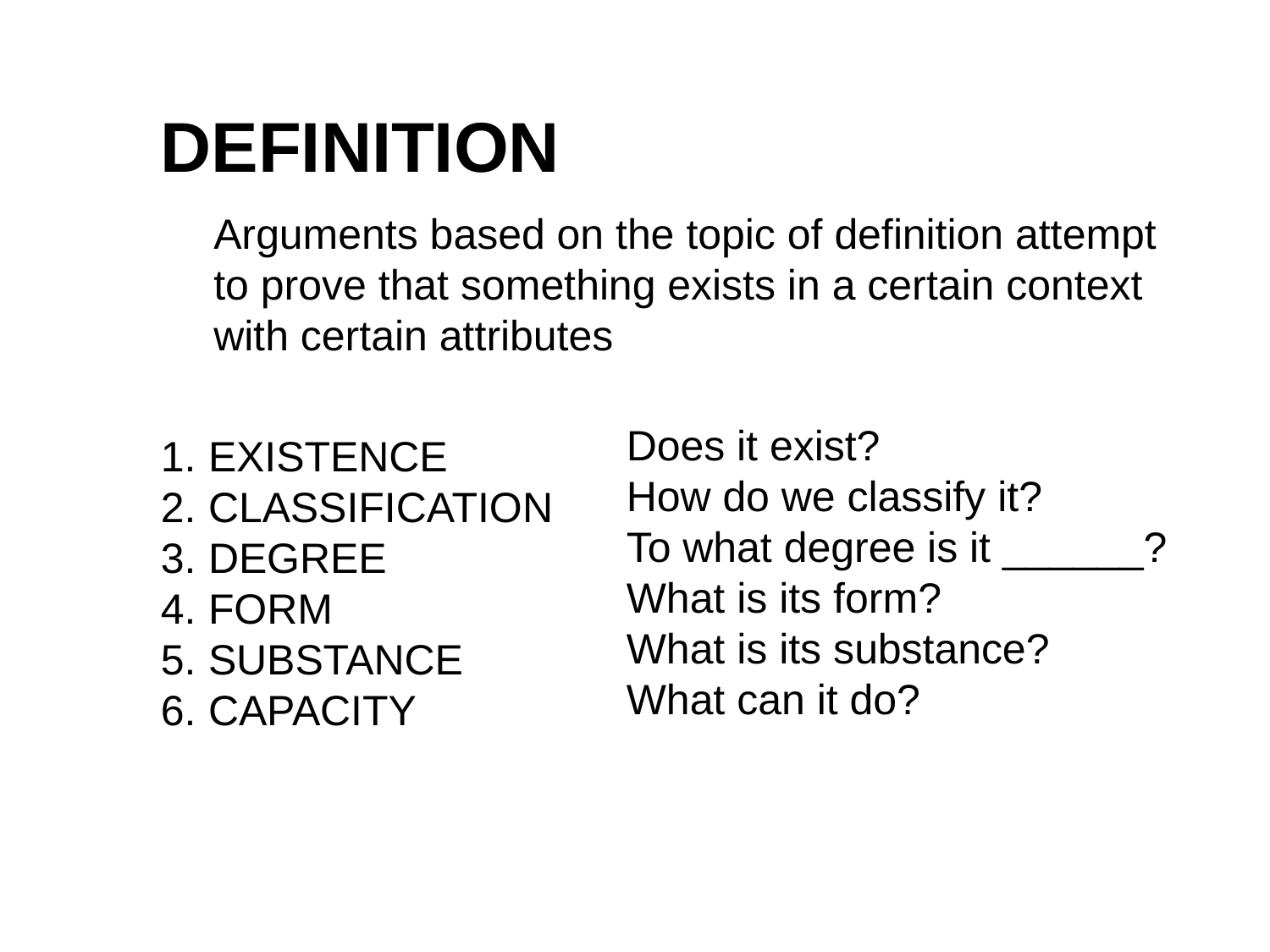

DEFINITION
Arguments based on the topic of definition attempt to prove that something exists in a certain context with certain attributes
Does it exist?
How do we classify it?
To what degree is it ______?
What is its form?
What is its substance?
What can it do?
EXISTENCE
CLASSIFICATION
DEGREE
FORM
SUBSTANCE
CAPACITY